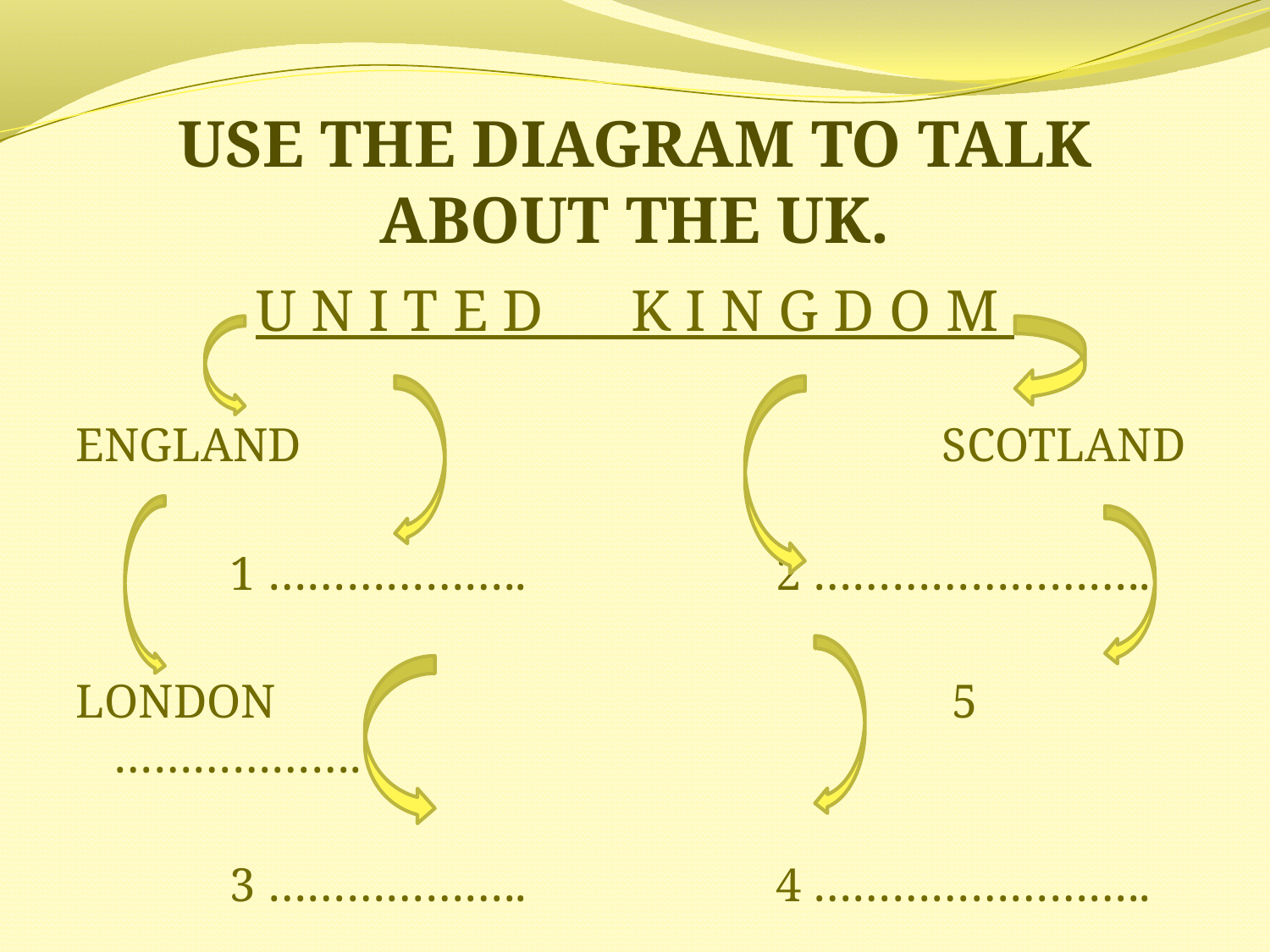

# USE THE DIAGRAM TO TALK ABOUT THE UK.
U N I T E D      K I N G D O M

ENGLAND                                                      SCOTLAND

             1 ………………..                     2 ……………………..

LONDON                                                         5 ……………….

             3 ………………..                     4 ……………………..